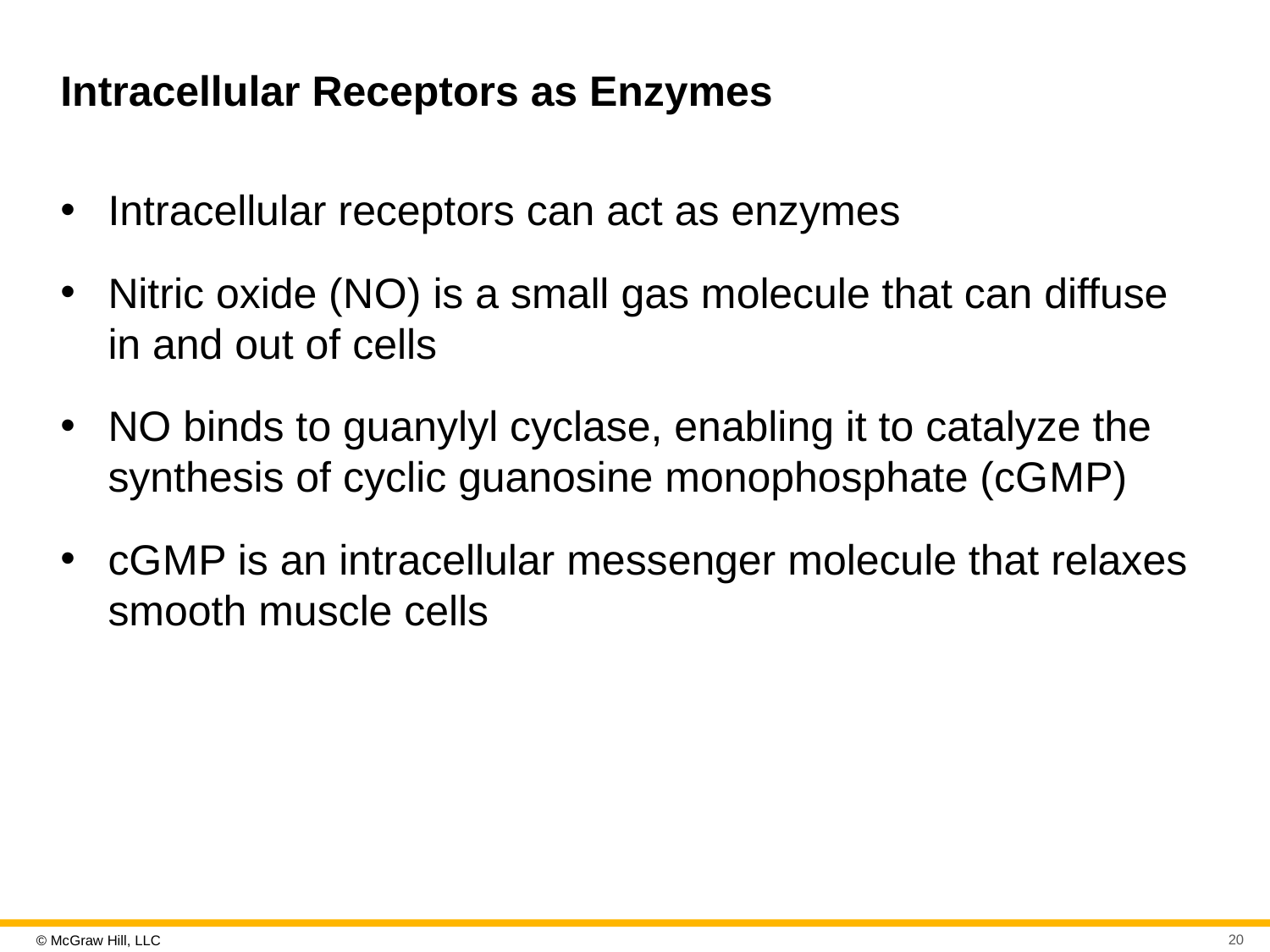

# Intracellular Receptors as Enzymes
Intracellular receptors can act as enzymes
Nitric oxide (N O) is a small gas molecule that can diffuse in and out of cells
NO binds to guanylyl cyclase, enabling it to catalyze the synthesis of cyclic guanosine monophosphate (cG M P)
cG M P is an intracellular messenger molecule that relaxes smooth muscle cells
20